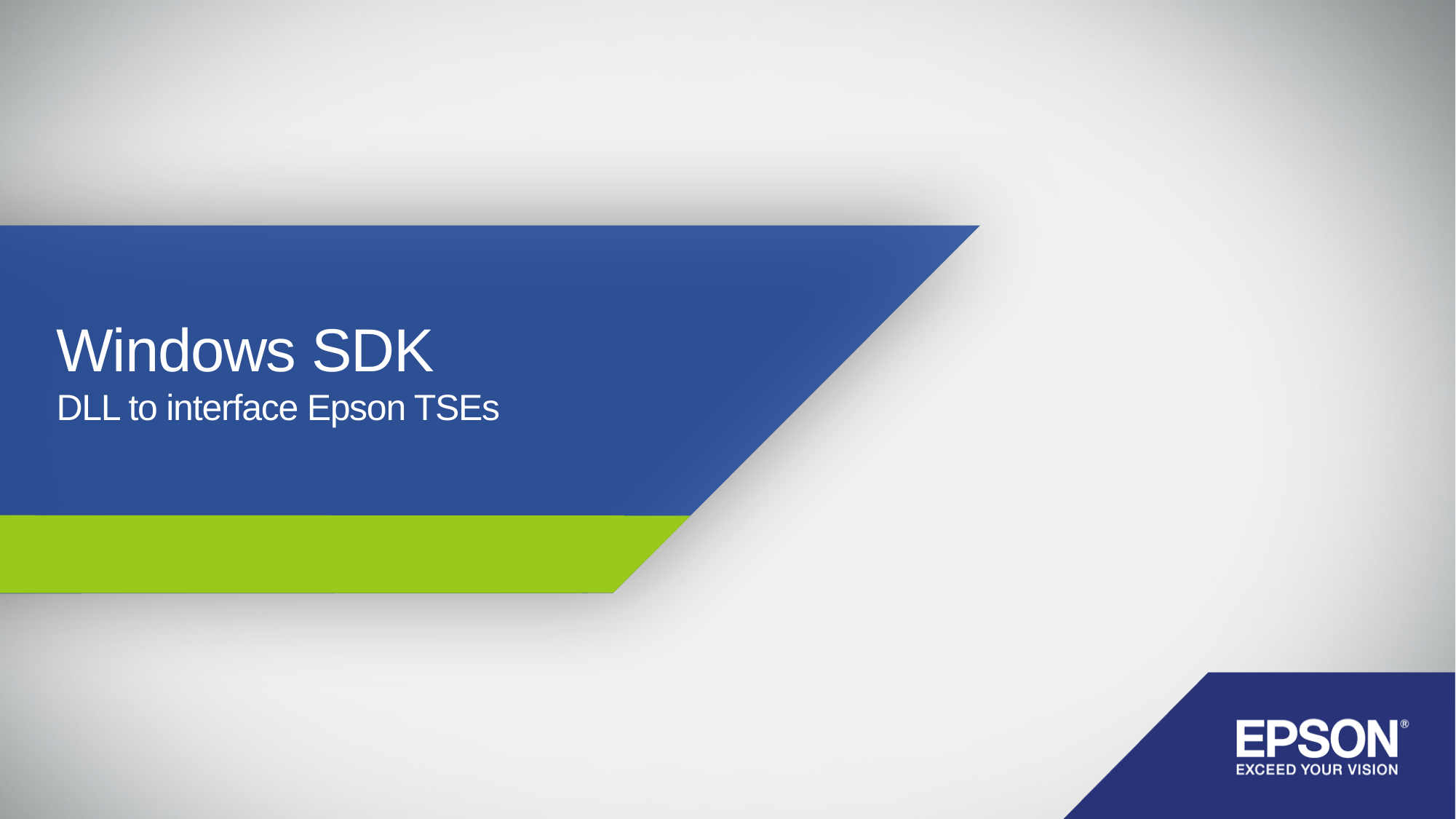

Windows SDK
DLL to interface Epson TSEs